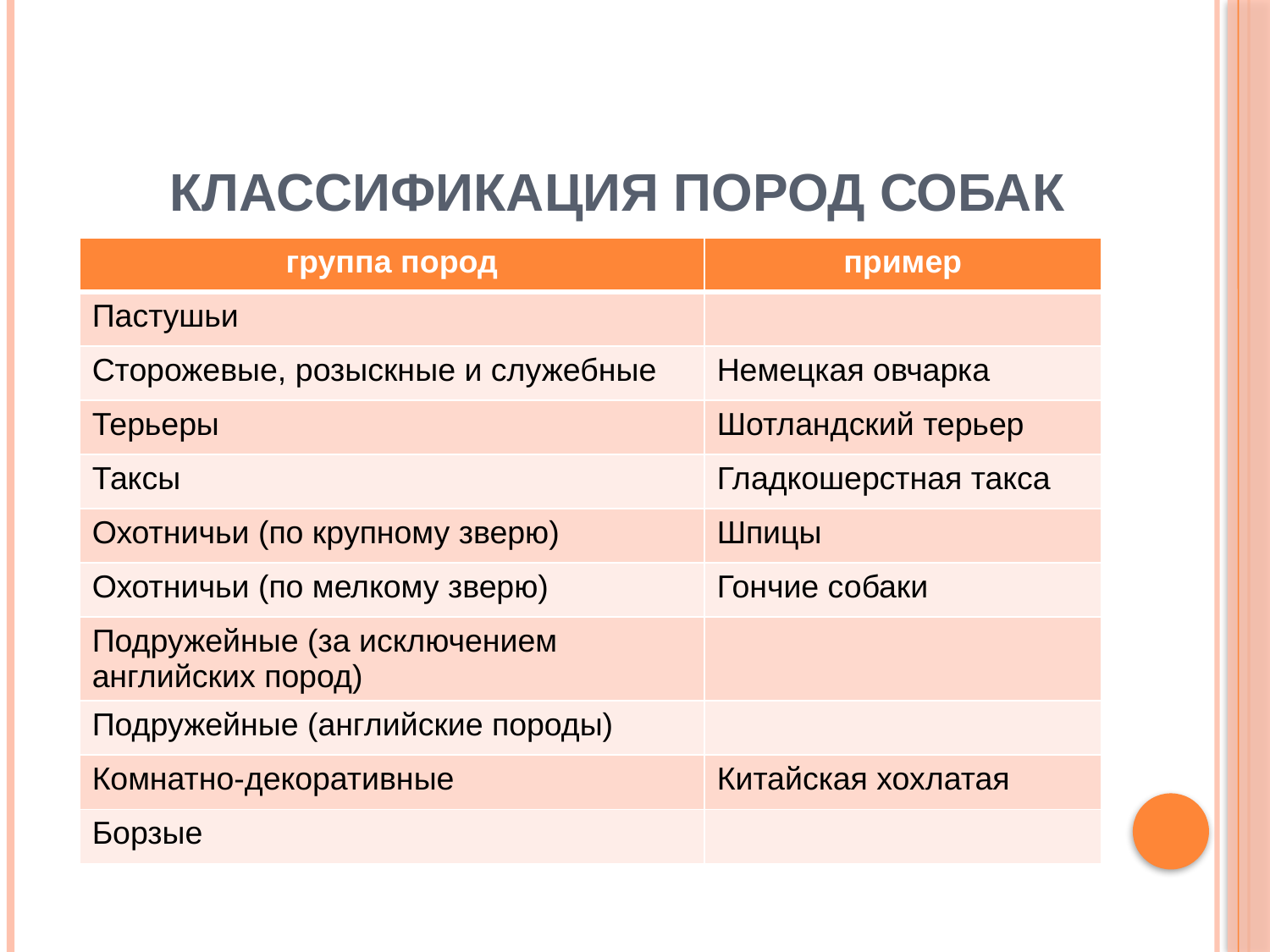

# КЛАССИФИКАЦИЯ ПОРОД СОБАК
| группа пород | пример |
| --- | --- |
| Пастушьи |  |
| Сторожевые, розыскные и служебные | Немецкая овчарка |
| Терьеры | Шотландский терьер |
| Таксы | Гладкошерстная такса |
| Охотничьи (по крупному зверю) | Шпицы |
| Охотничьи (по мелкому зверю) | Гончие собаки |
| Подружейные (за исключением английских пород) |  |
| Подружейные (английские породы) |  |
| Комнатно-декоративные | Китайская хохлатая |
| Борзые |  |